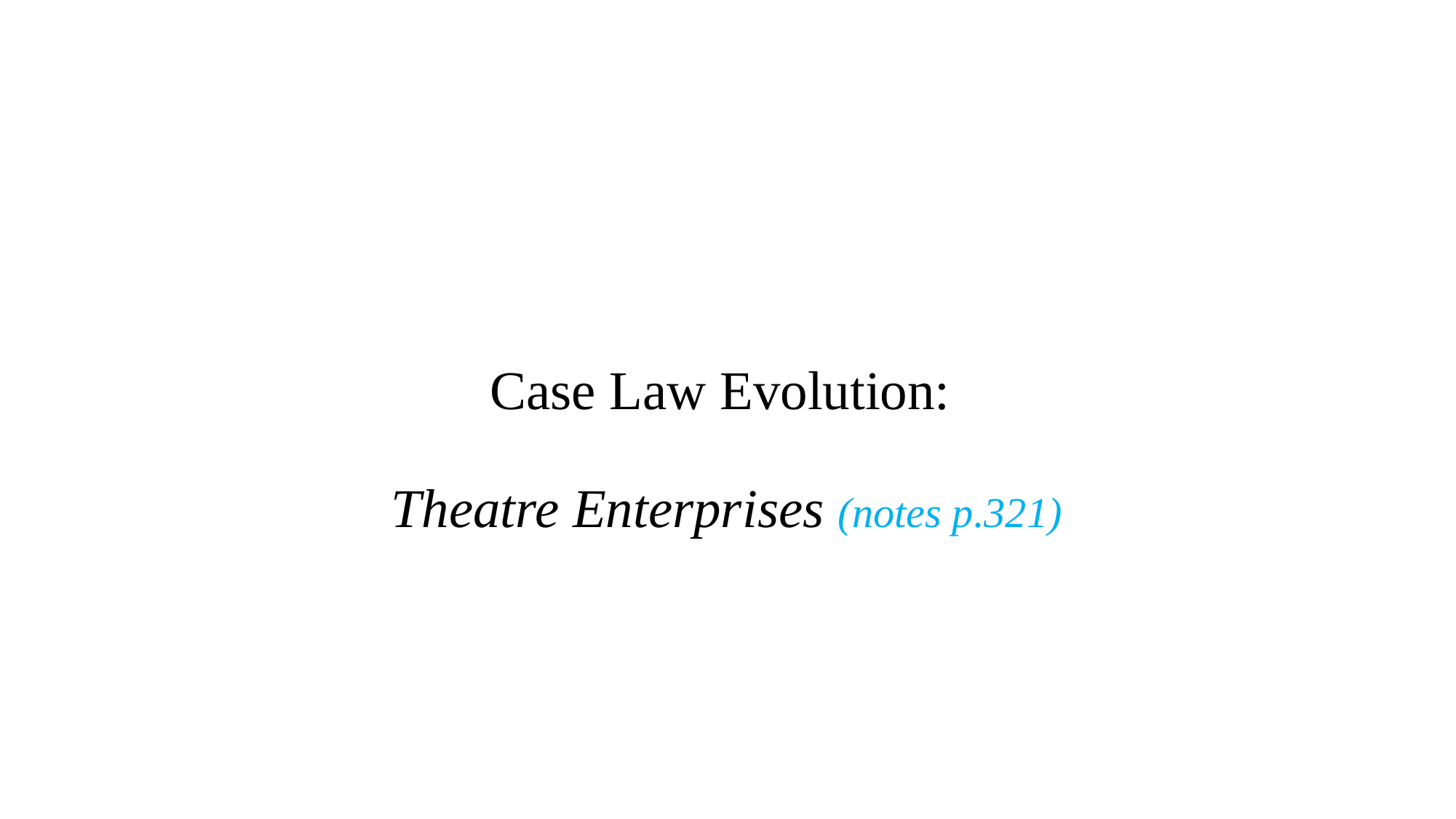

# Case Law Evolution: Theatre Enterprises (notes p.321)